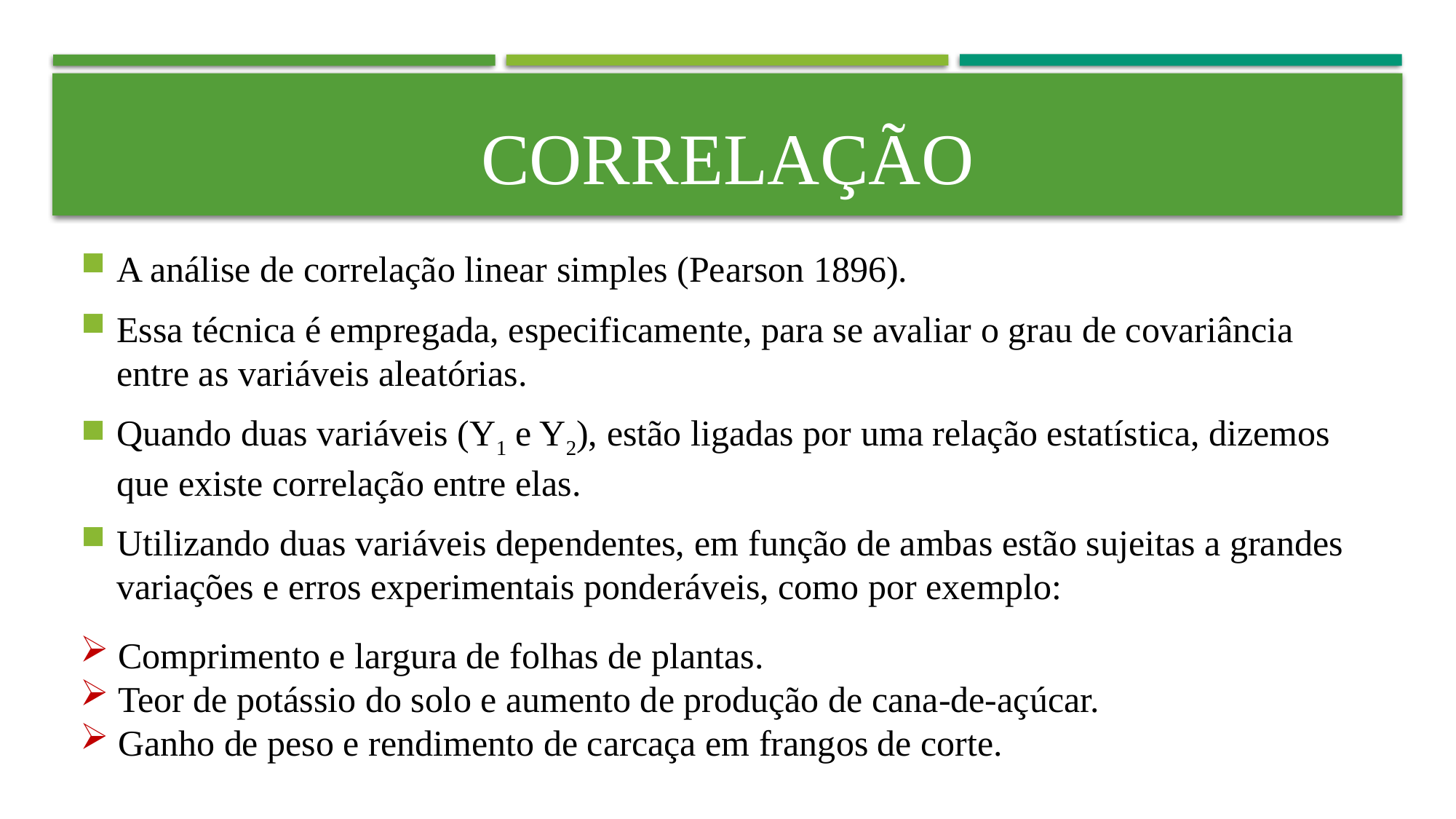

# Correlação
A análise de correlação linear simples (Pearson 1896).
Essa técnica é empregada, especificamente, para se avaliar o grau de covariância entre as variáveis aleatórias.
Quando duas variáveis (Y1 e Y2), estão ligadas por uma relação estatística, dizemos que existe correlação entre elas.
Utilizando duas variáveis dependentes, em função de ambas estão sujeitas a grandes variações e erros experimentais ponderáveis, como por exemplo:
 Comprimento e largura de folhas de plantas.
 Teor de potássio do solo e aumento de produção de cana-de-açúcar.
 Ganho de peso e rendimento de carcaça em frangos de corte.